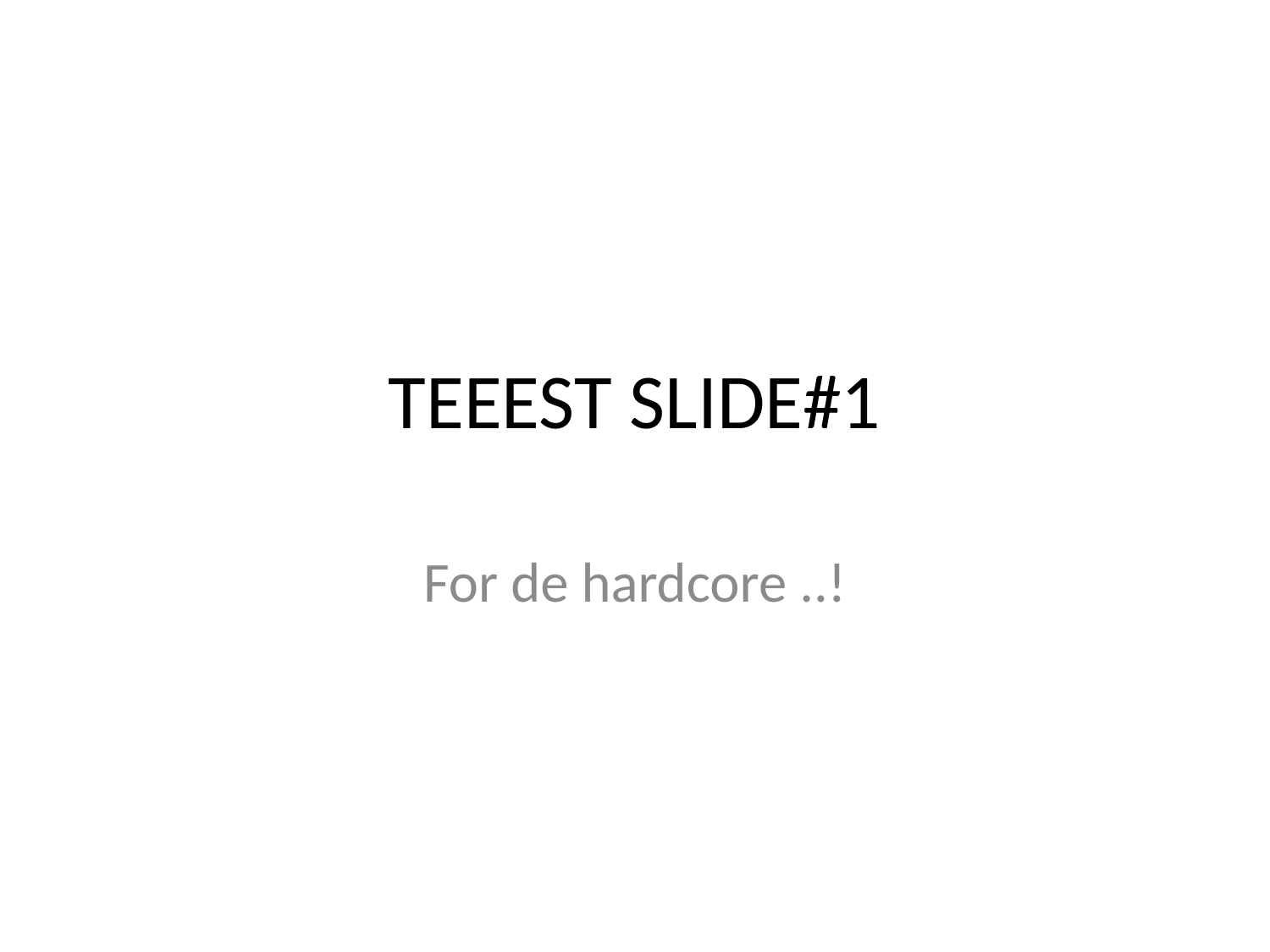

# TEEEST SLIDE#1
For de hardcore ..!